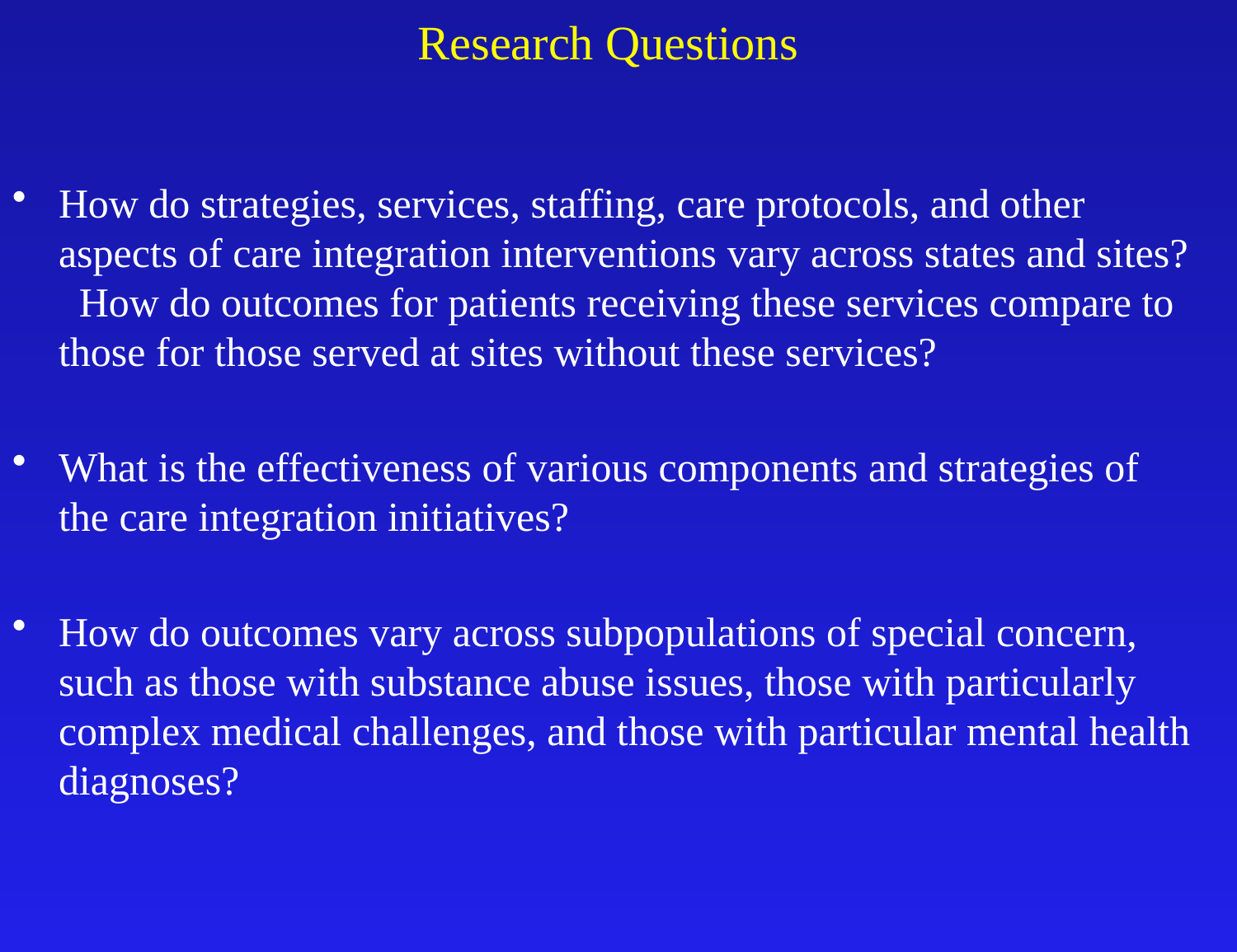

# Research Questions

How do strategies, services, staffing, care protocols, and other aspects of care integration interventions vary across states and sites?   How do outcomes for patients receiving these services compare to those for those served at sites without these services?

What is the effectiveness of various components and strategies of the care integration initiatives?

How do outcomes vary across subpopulations of special concern, such as those with substance abuse issues, those with particularly complex medical challenges, and those with particular mental health diagnoses?